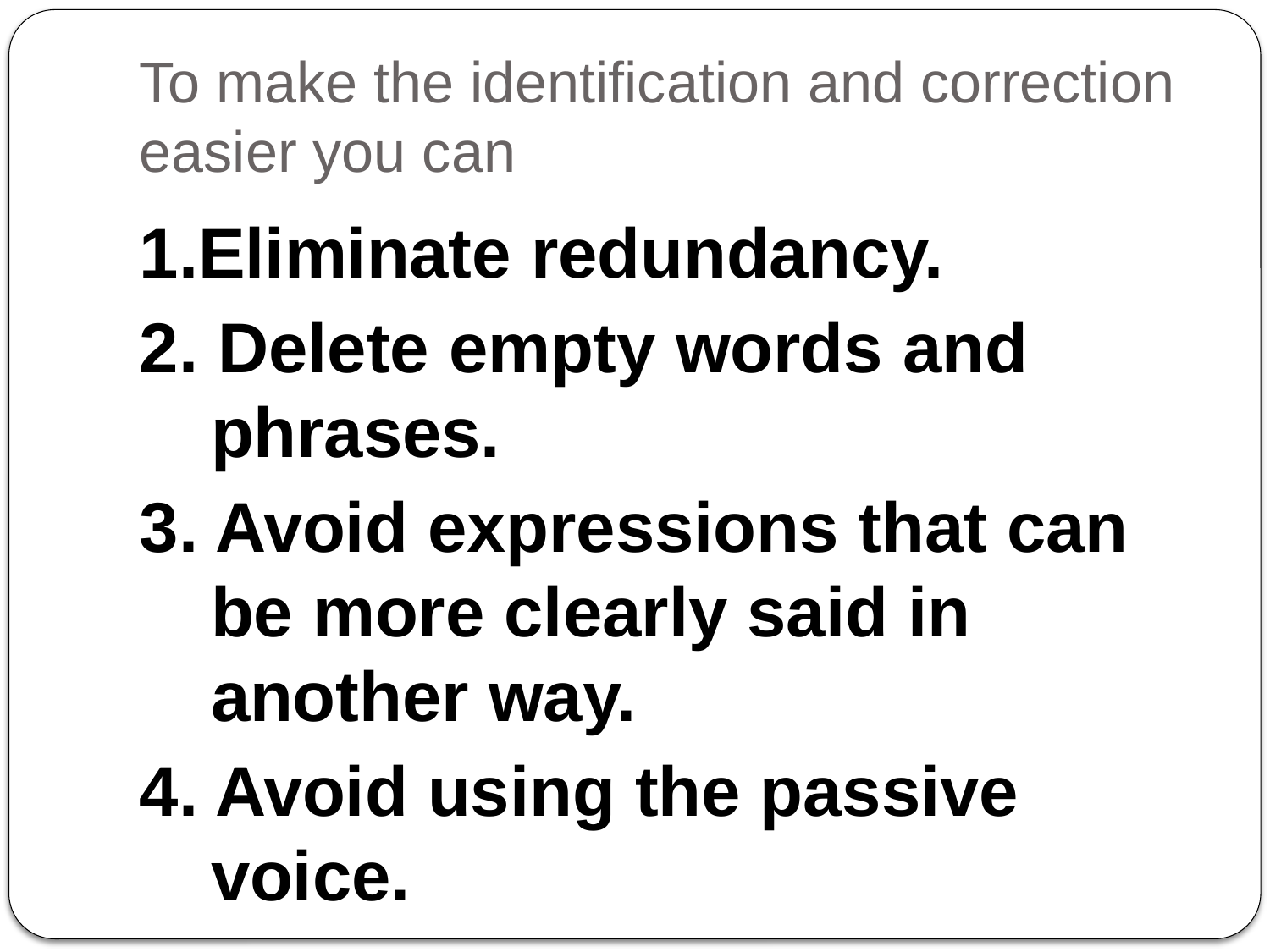

# To make the identification and correction easier you can
1.Eliminate redundancy.
2. Delete empty words and phrases.
3. Avoid expressions that can be more clearly said in another way.
4. Avoid using the passive voice.